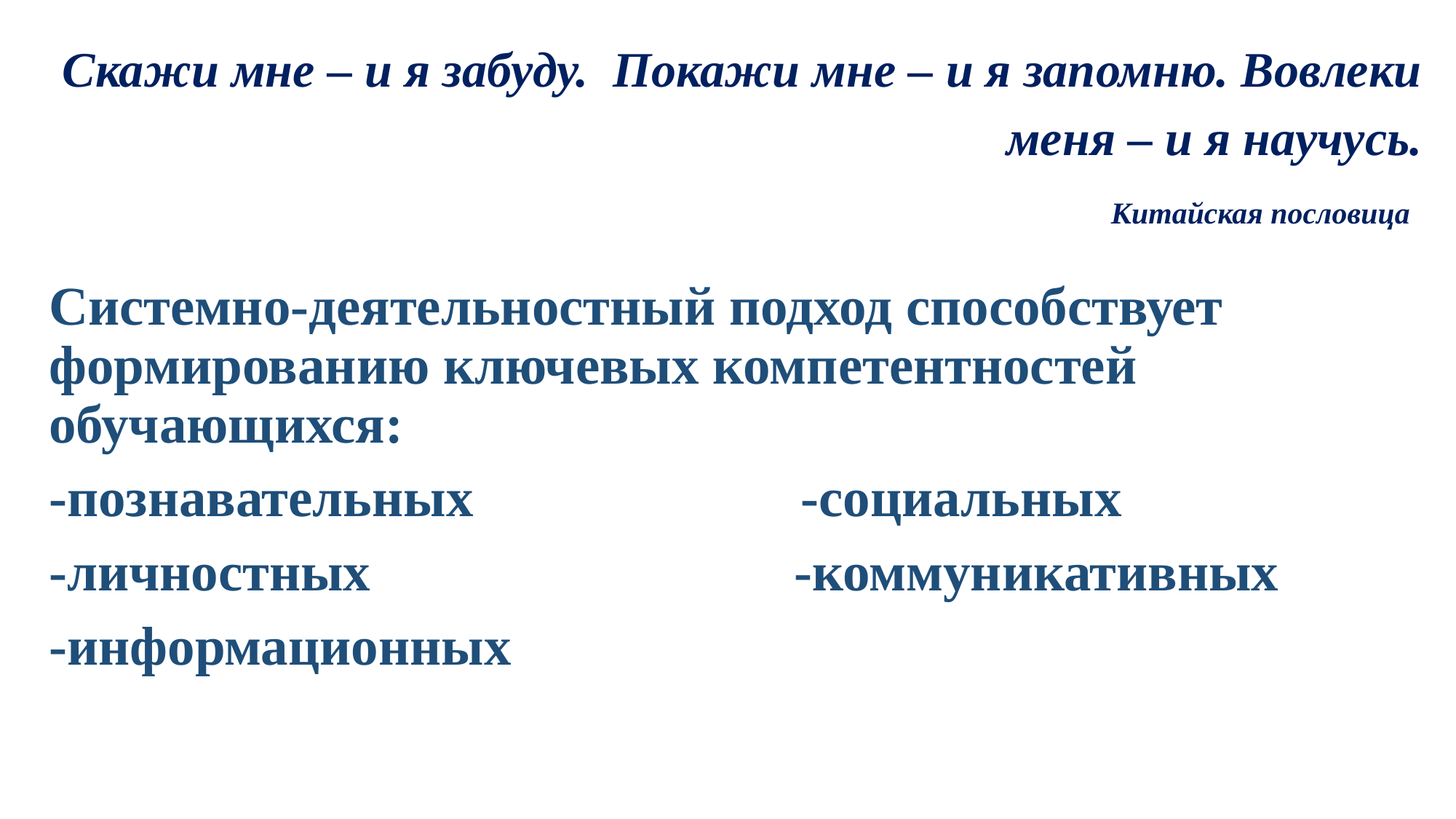

# Скажи мне – и я забуду.  Покажи мне – и я запомню. Вовлеки меня – и я научусь. Китайская пословица
Системно-деятельностный подход способствует формированию ключевых компетентностей обучающихся:
-познавательных                        -социальных
-личностных                               -коммуникативных
-информационных